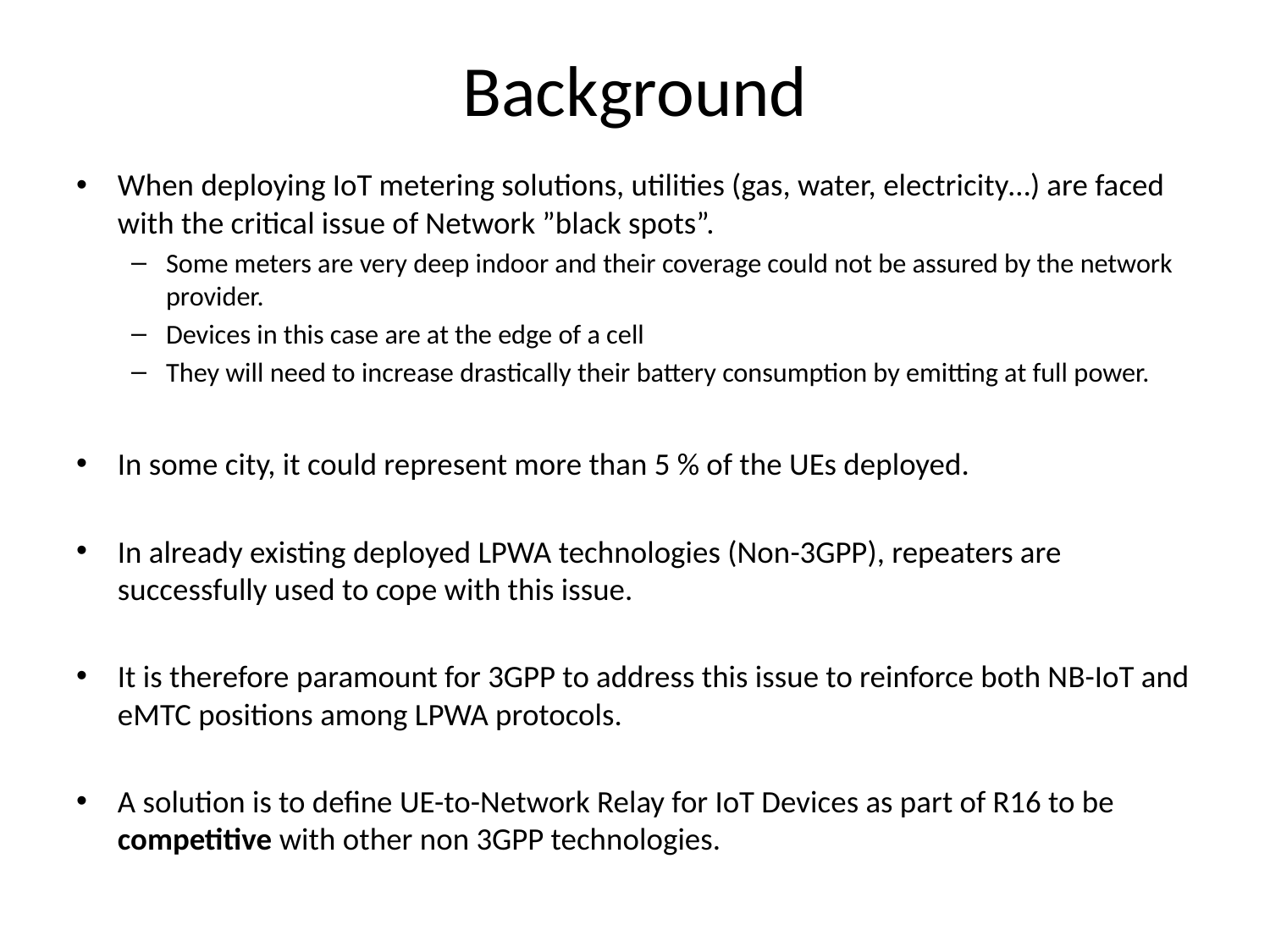

# Background
When deploying IoT metering solutions, utilities (gas, water, electricity…) are faced with the critical issue of Network ”black spots”.
Some meters are very deep indoor and their coverage could not be assured by the network provider.
Devices in this case are at the edge of a cell
They will need to increase drastically their battery consumption by emitting at full power.

In some city, it could represent more than 5 % of the UEs deployed.

In already existing deployed LPWA technologies (Non-3GPP), repeaters are successfully used to cope with this issue.

It is therefore paramount for 3GPP to address this issue to reinforce both NB-IoT and eMTC positions among LPWA protocols.

A solution is to define UE-to-Network Relay for IoT Devices as part of R16 to be competitive with other non 3GPP technologies.